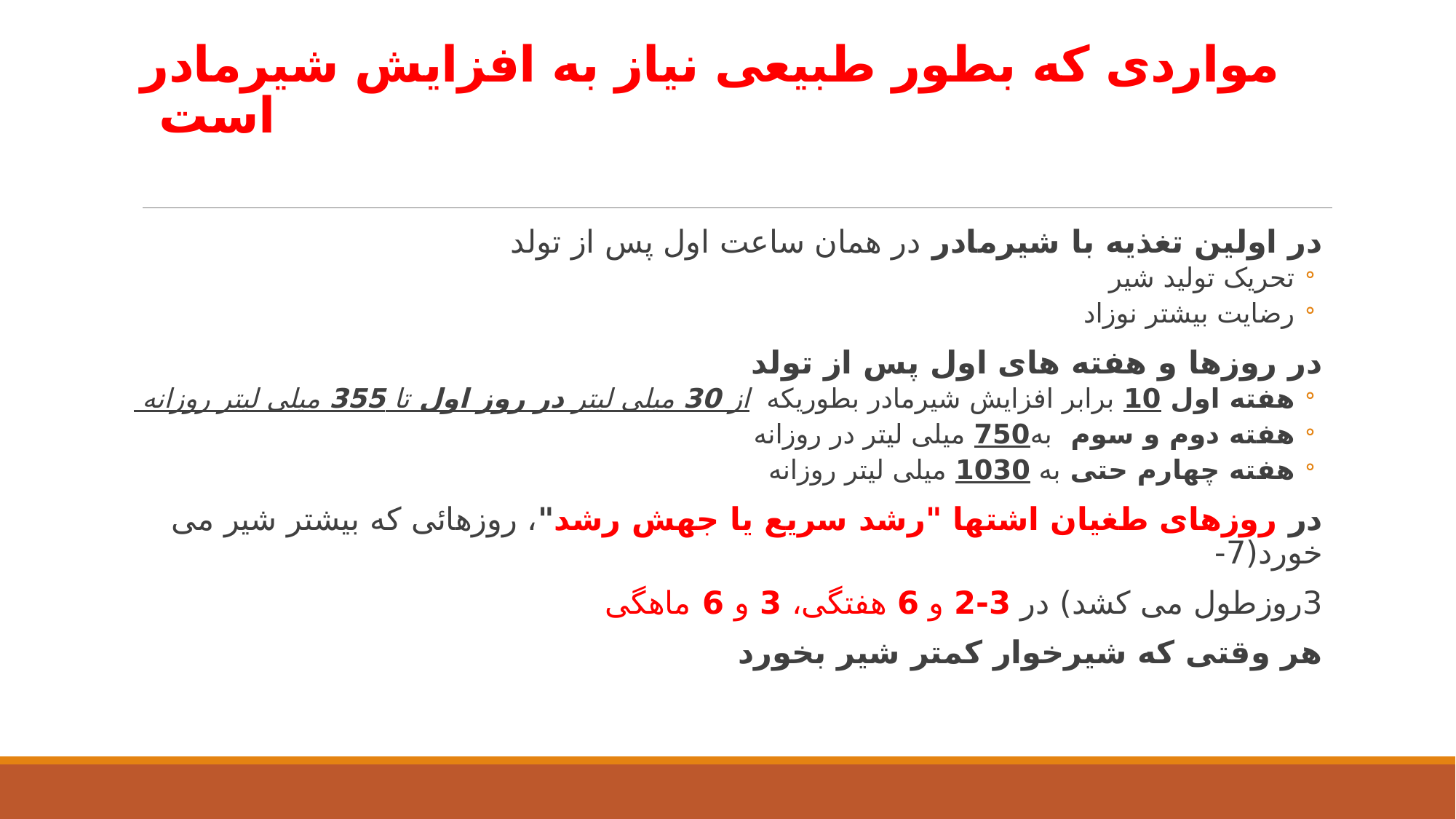

# مواردی که بطور طبیعی نياز به افزایش شیرمادر است
در اولین تغذیه با شیرمادر در همان ساعت اول پس از تولد
تحریک تولید شیر
رضایت بیشتر نوزاد
در روزها و هفته های اول پس از تولد
هفته اول 10 برابر افزایش شیرمادر بطوریکه  از 30 میلی لیتر در روز اول تا 355 میلی لیتر روزانه
هفته دوم و سوم  به750 میلی لیتر در روزانه
هفته چهارم حتی به 1030 میلی لیتر روزانه
در روزهای طغیان اشتها "رشد سريع يا جهش رشد"، روزهائی که بیشتر شیر می خورد(7-
3روزطول می کشد) در 3-2 و 6 هفتگی، 3 و 6 ماهگی
هر وقتی که شیرخوار کمتر شیر بخورد